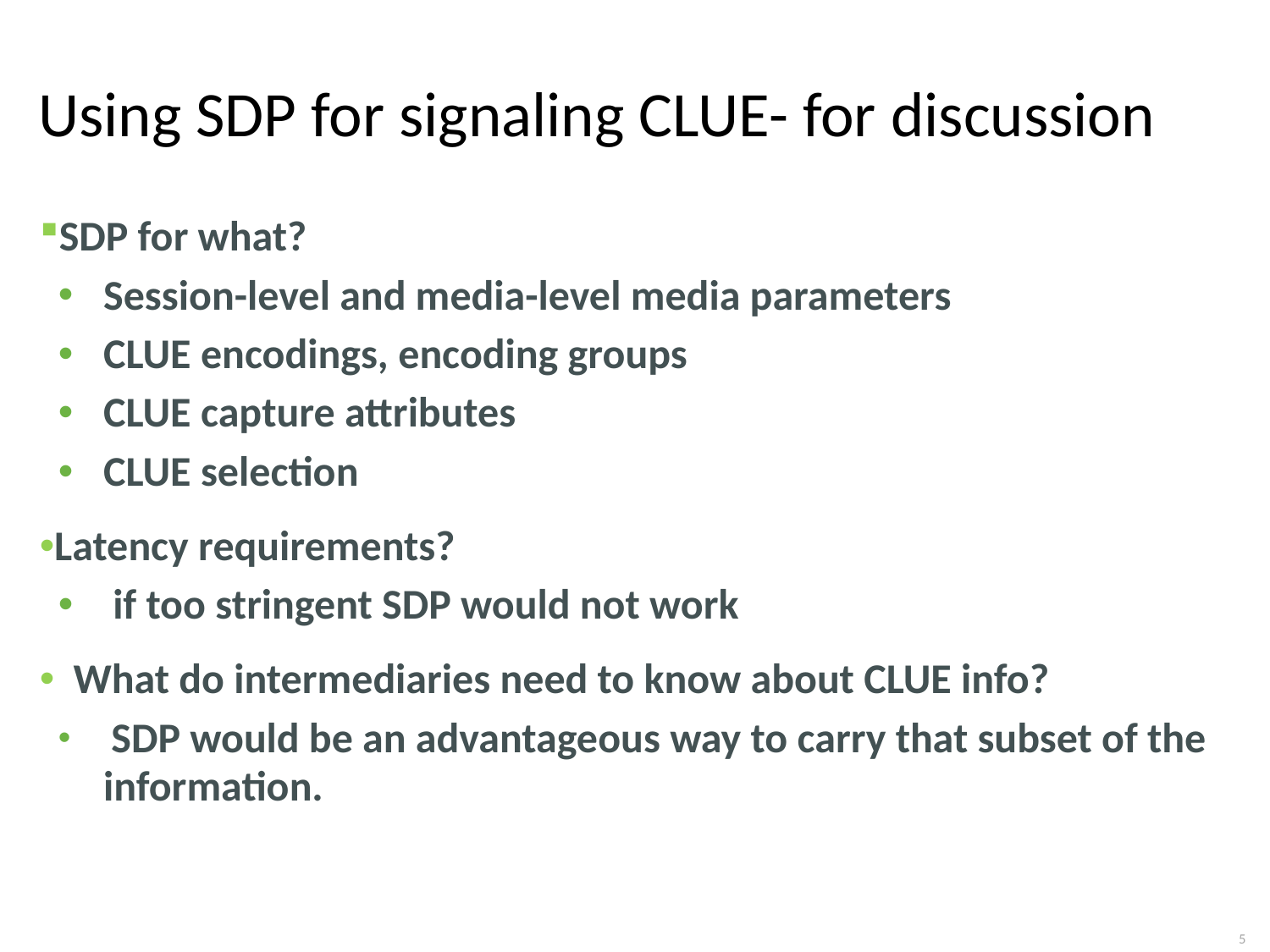

# Using SDP for signaling CLUE- for discussion
SDP for what?
Session-level and media-level media parameters
CLUE encodings, encoding groups
CLUE capture attributes
CLUE selection
Latency requirements?
 if too stringent SDP would not work
  What do intermediaries need to know about CLUE info?
 SDP would be an advantageous way to carry that subset of the information.